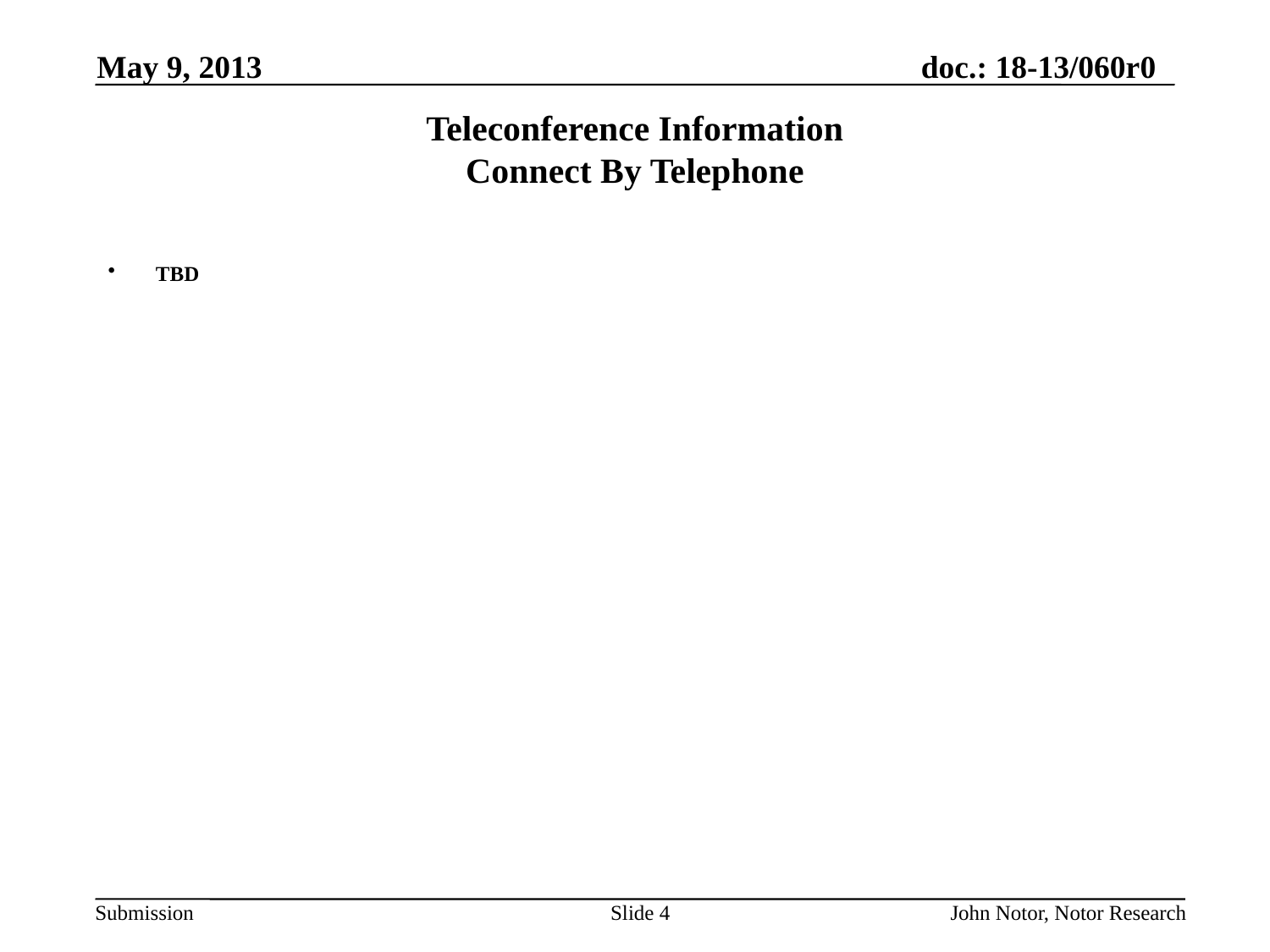

May 9, 2013
# Teleconference Information Connect By Telephone
TBD
Slide 4
John Notor, Notor Research